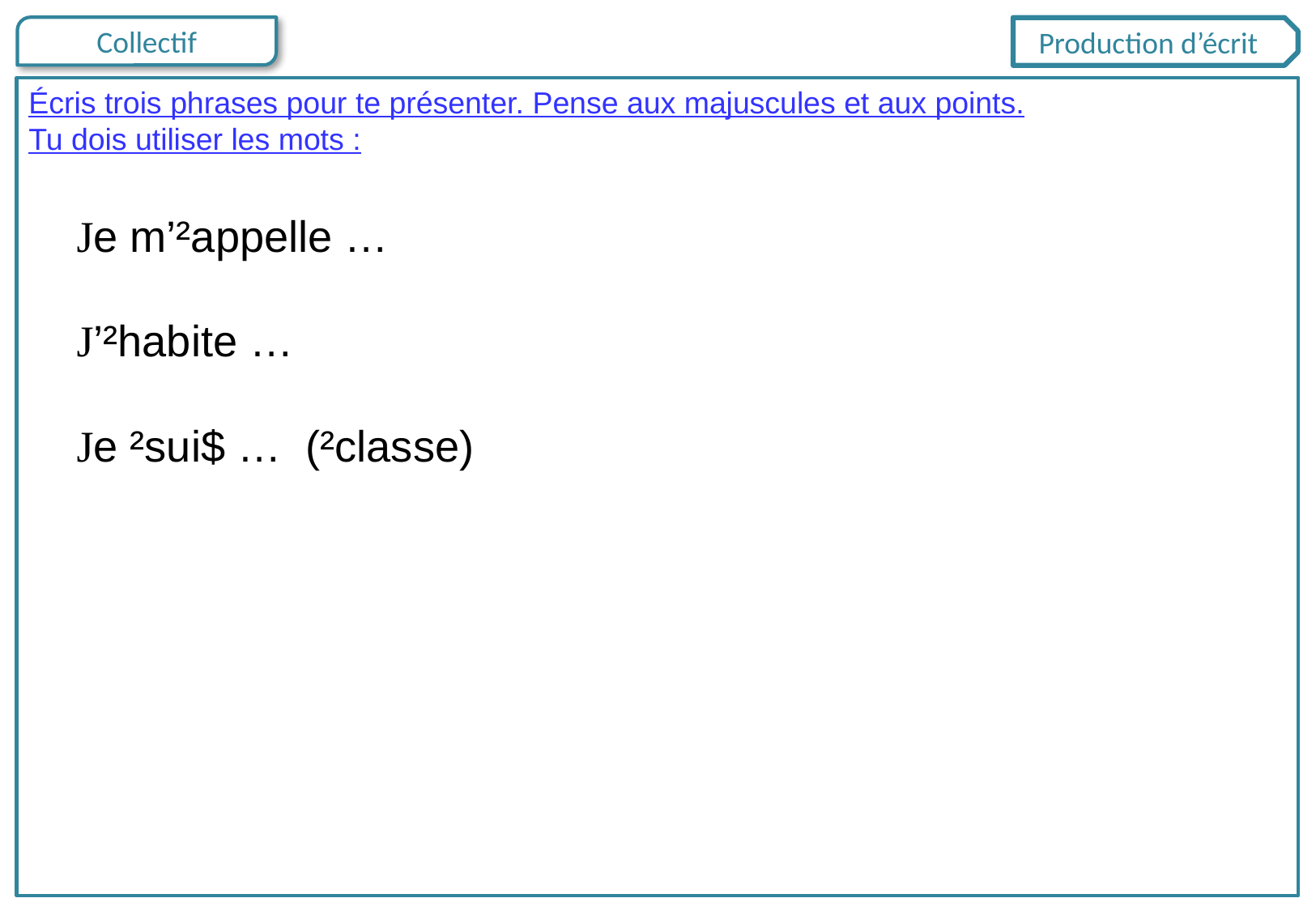

Production d’écrit
Écris trois phrases pour te présenter. Pense aux majuscules et aux points.
Tu dois utiliser les mots :
Je m’²appelle …
J’²habite …
Je ²sui$ …  (²classe)